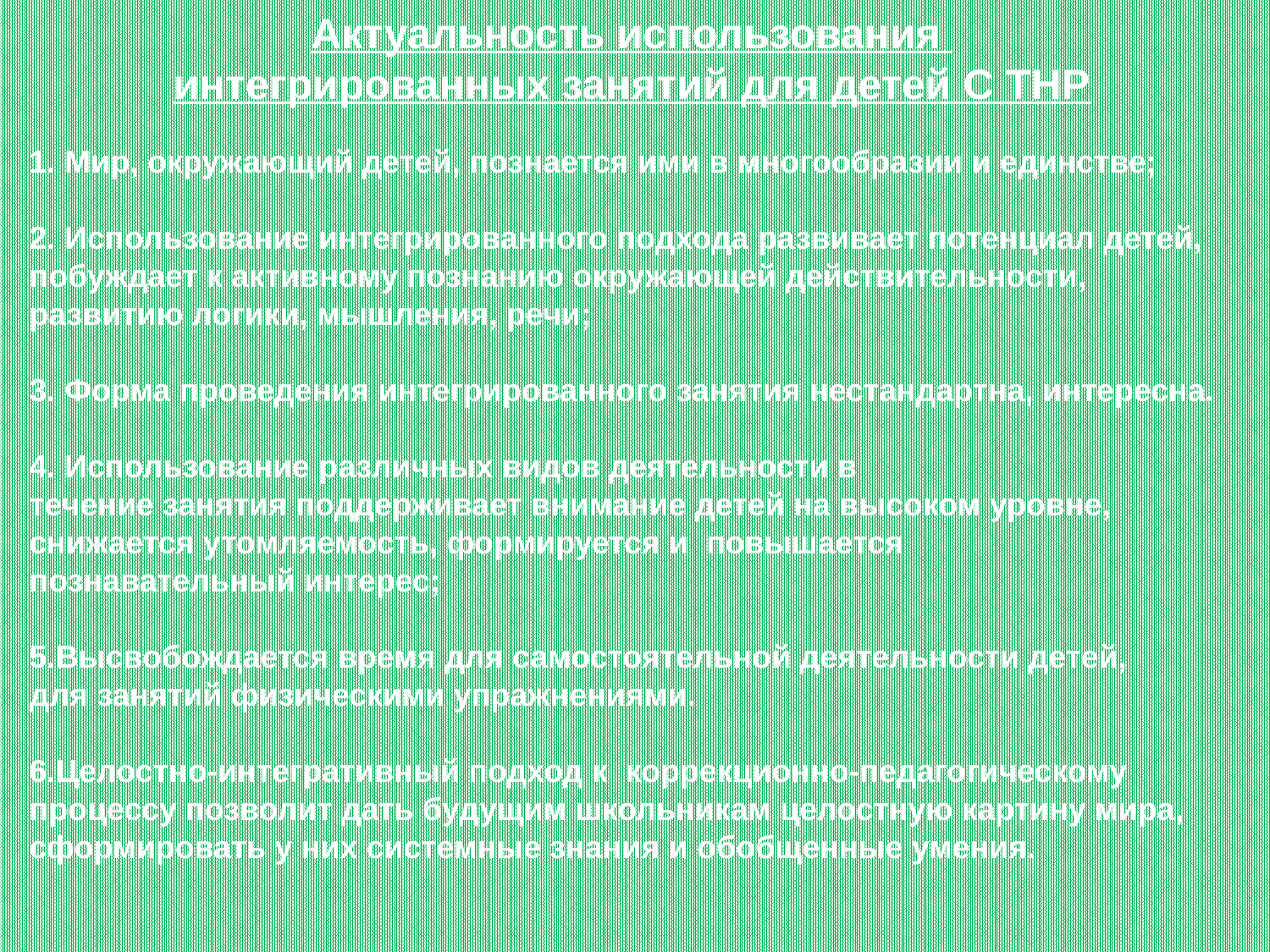

Актуальность использования
интегрированных занятий для детей С ТНР

1. Мир, окружающий детей, познается ими в многообразии и единстве;

2. Использование интегрированного подхода развивает потенциал детей, побуждает к активному познанию окружающей действительности, развитию логики, мышления, речи;

3. Форма проведения интегрированного занятия нестандартна, интересна.

4. Использование различных видов деятельности в течение занятия поддерживает внимание детей на высоком уровне, снижается утомляемость, формируется и  повышается познавательный интерес;

5.Высвобождается время для самостоятельной деятельности детей, для занятий физическими упражнениями.

6.Целостно-интегративный подход к  коррекционно-педагогическому процессу позволит дать будущим школьникам целостную картину мира, сформировать у них системные знания и обобщенные умения.